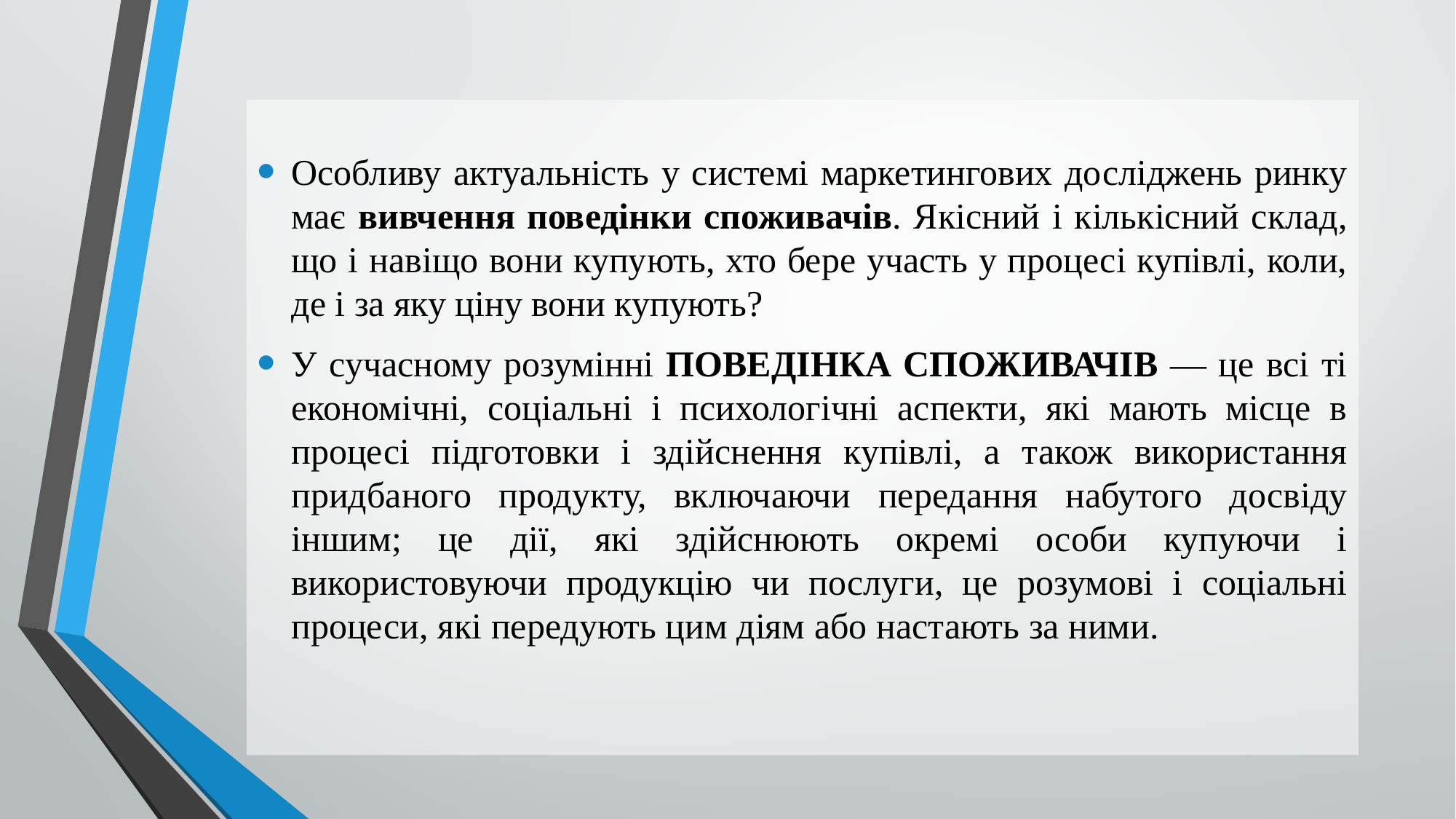

Особливу актуальність у системі маркетингових досліджень ринку має вивчення поведінки споживачів. Якісний і кількісний склад, що і навіщо вони купують, хто бере участь у процесі купівлі, коли, де і за яку ціну вони купують?
У сучасному розумінні ПОВЕДІНКА СПОЖИВАЧІВ — це всі ті економічні, соціальні і психологічні аспекти, які мають місце в процесі підготовки і здійснення купівлі, а також використання придбаного продукту, включаючи передання набутого досвіду іншим; це дії, які здійснюють окремі особи купуючи і використовуючи продукцію чи послуги, це розумові і соціальні процеси, які передують цим діям або настають за ними.